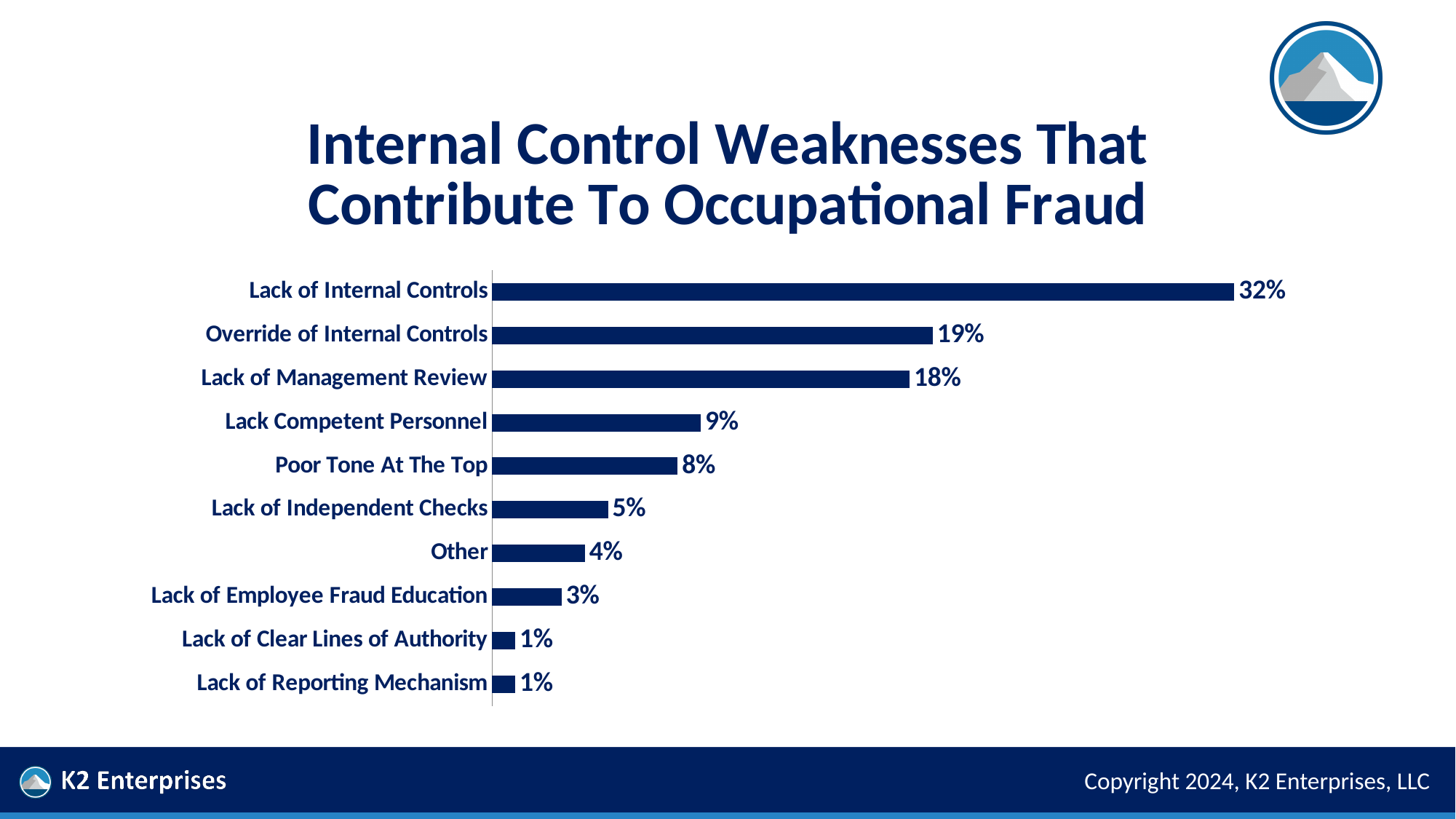

### Chart: Internal Control Weaknesses That Contribute To Occupational Fraud

| Category | Internal Control Weaknesses That Contribute To Occupational Fraud |
|---|---|
| Lack of Reporting Mechanism | 0.01 |
| Lack of Clear Lines of Authority | 0.01 |
| Lack of Employee Fraud Education | 0.03 |
| Other | 0.04 |
| Lack of Independent Checks | 0.05 |
| Poor Tone At The Top | 0.08 |
| Lack Competent Personnel | 0.09 |
| Lack of Management Review | 0.18 |
| Override of Internal Controls | 0.19 |
| Lack of Internal Controls | 0.32 |